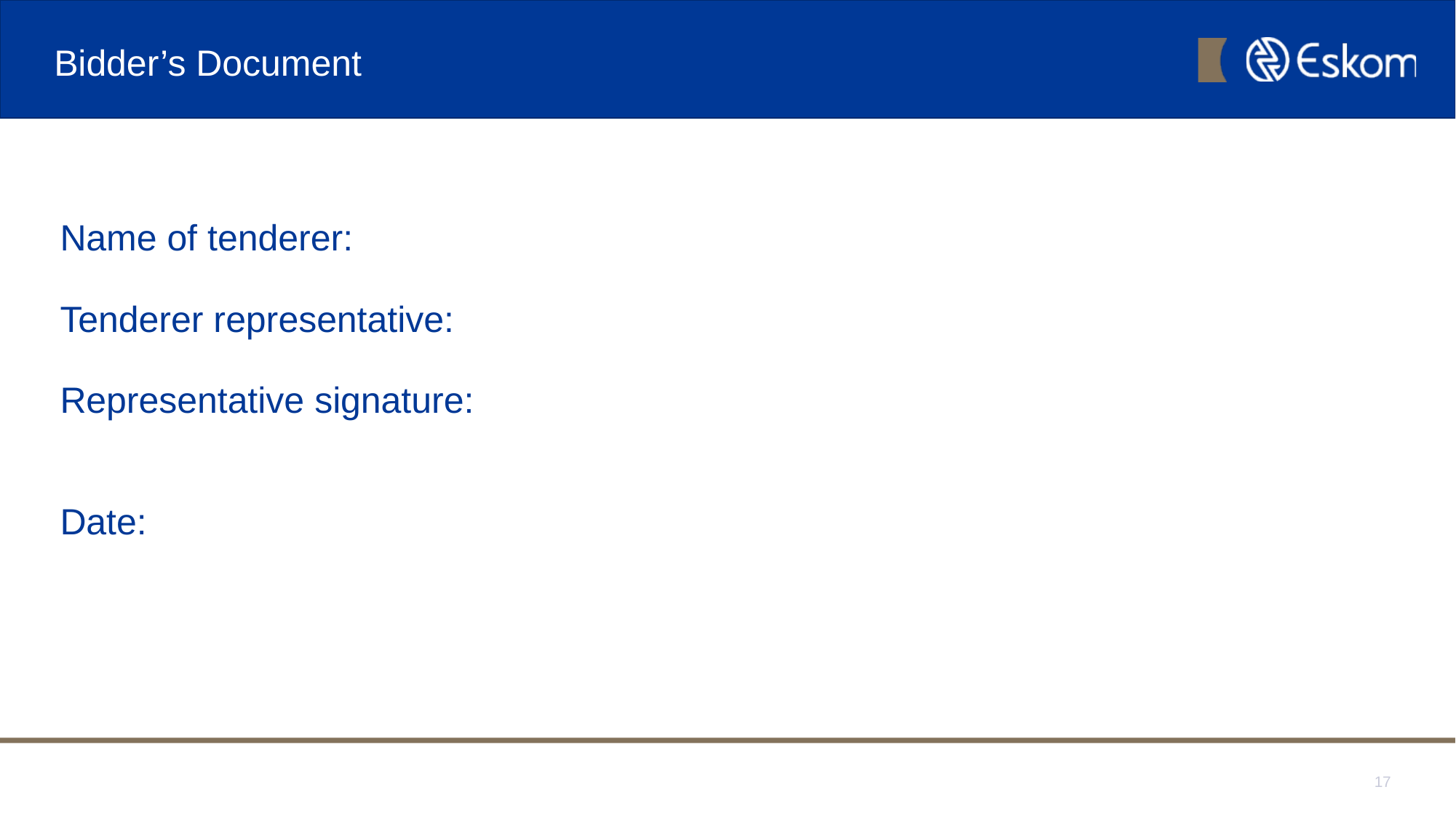

# Bidder’s Document
| Name of tenderer: |
| --- |
| Tenderer representative:   Representative signature: |
|  |
| Date: |

17